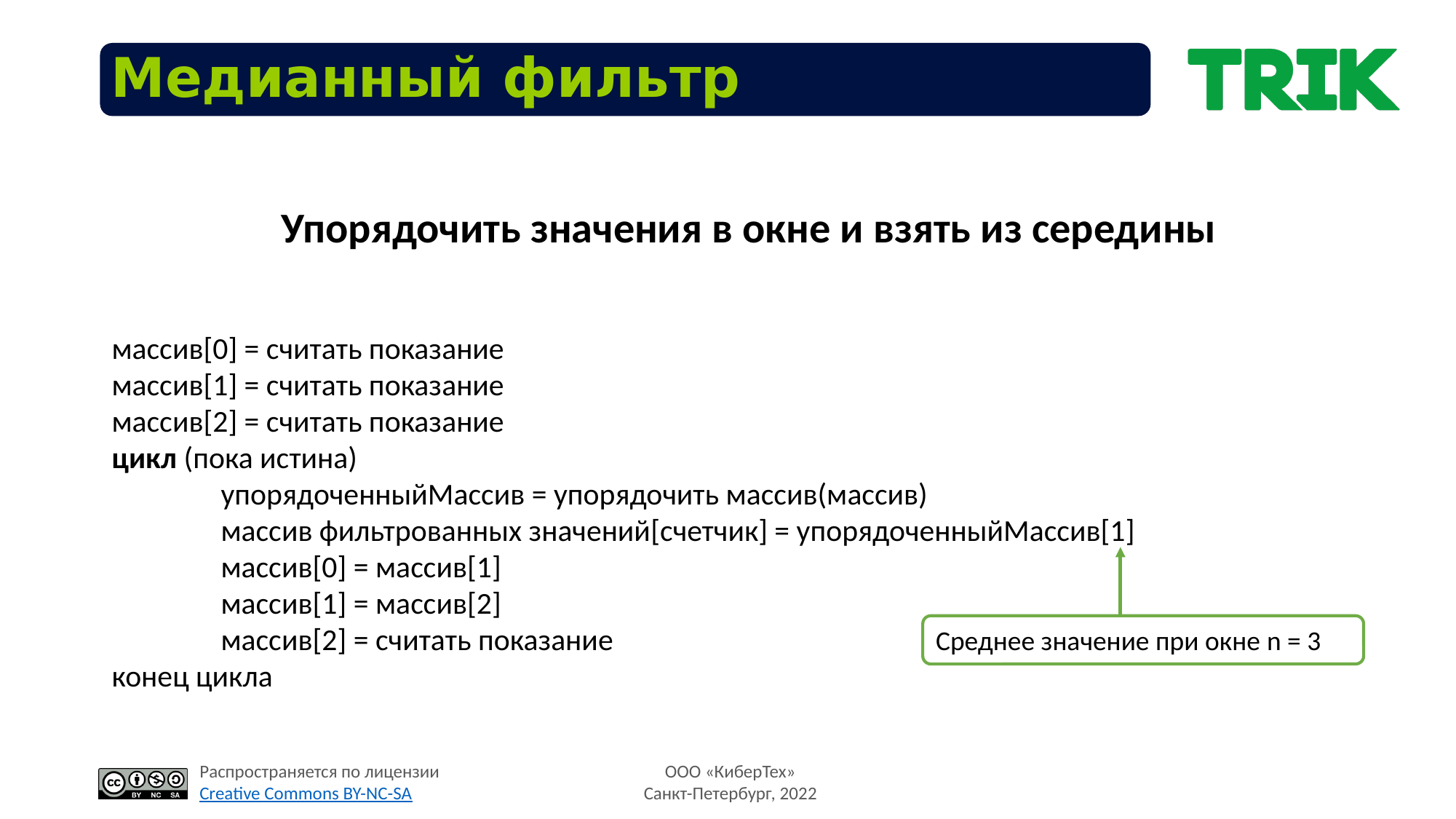

# Медианный фильтр
Упорядочить значения в окне и взять из середины
массив[0] = считать показание
массив[1] = считать показание
массив[2] = считать показание
цикл (пока истина)
	упорядоченныйМассив = упорядочить массив(массив)
	массив фильтрованных значений[счетчик] = упорядоченныйМассив[1]
	массив[0] = массив[1]
	массив[1] = массив[2]
	массив[2] = считать показание
конец цикла
Среднее значение при окне n = 3